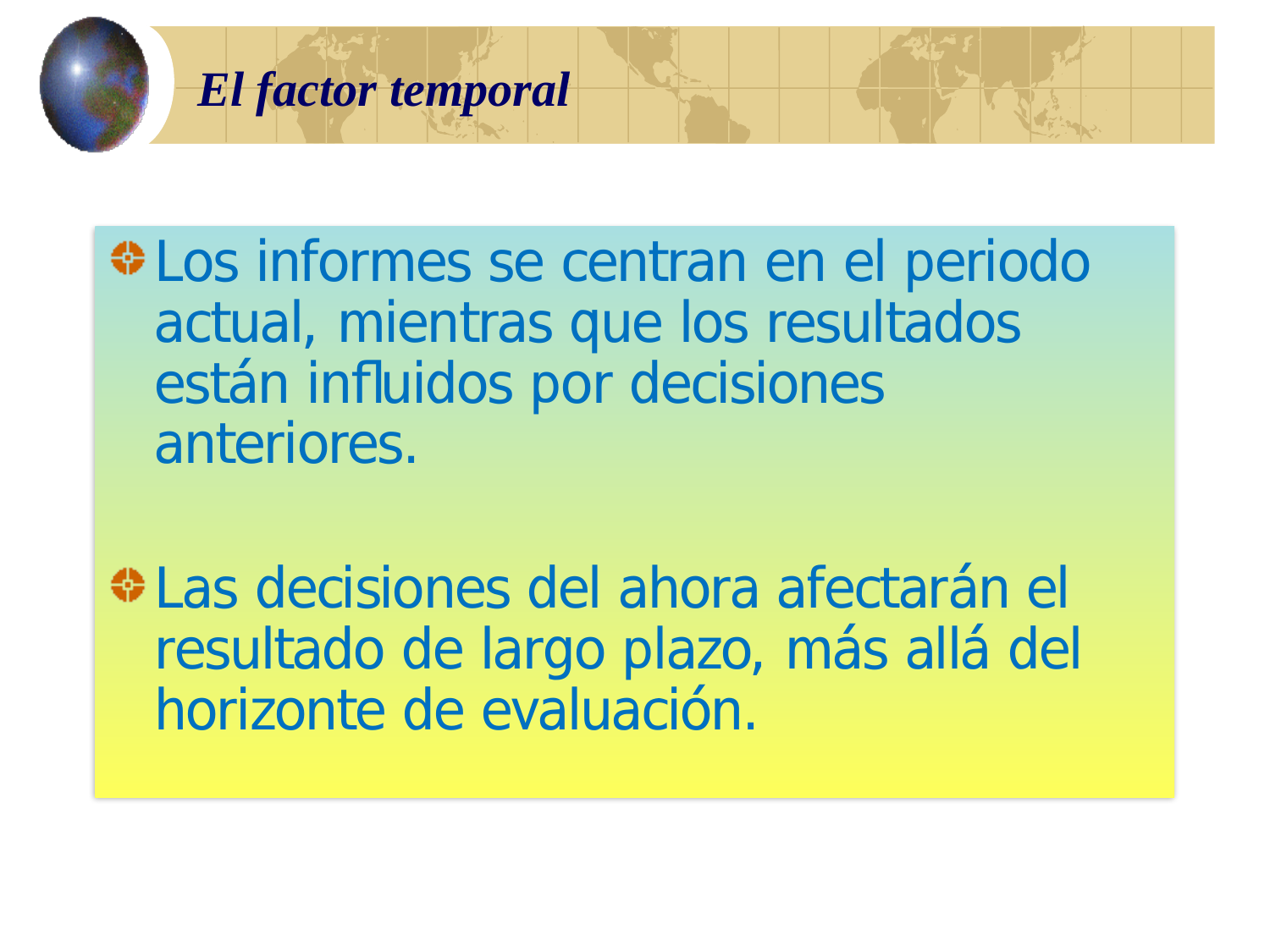

# El factor temporal
Los informes se centran en el periodo actual, mientras que los resultados están influidos por decisiones anteriores.

Las decisiones del ahora afectarán el resultado de largo plazo, más allá del horizonte de evaluación.